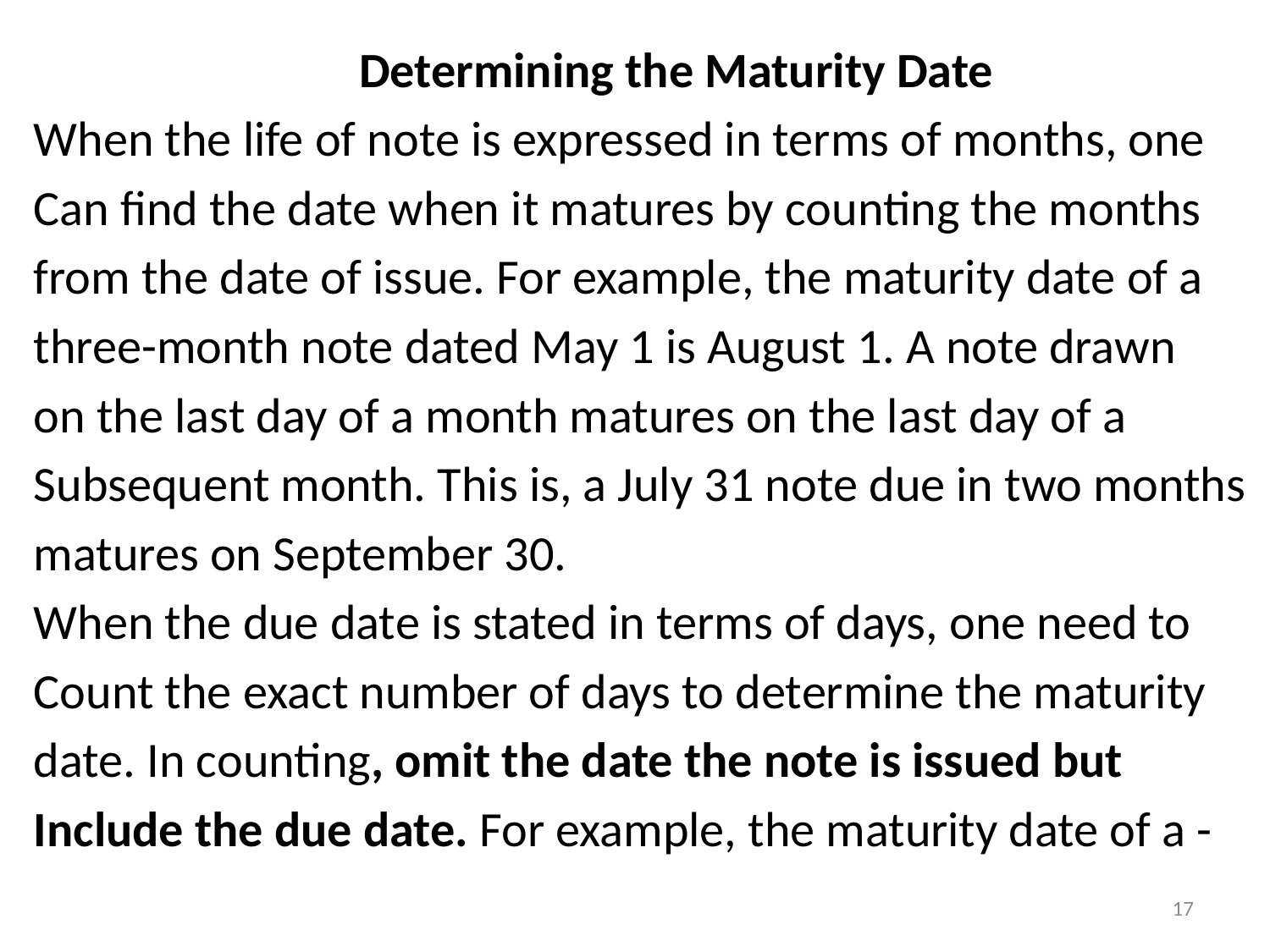

Determining the Maturity Date
When the life of note is expressed in terms of months, one
Can find the date when it matures by counting the months
from the date of issue. For example, the maturity date of a
three-month note dated May 1 is August 1. A note drawn
on the last day of a month matures on the last day of a
Subsequent month. This is, a July 31 note due in two months
matures on September 30.
When the due date is stated in terms of days, one need to
Count the exact number of days to determine the maturity
date. In counting, omit the date the note is issued but
Include the due date. For example, the maturity date of a -
17